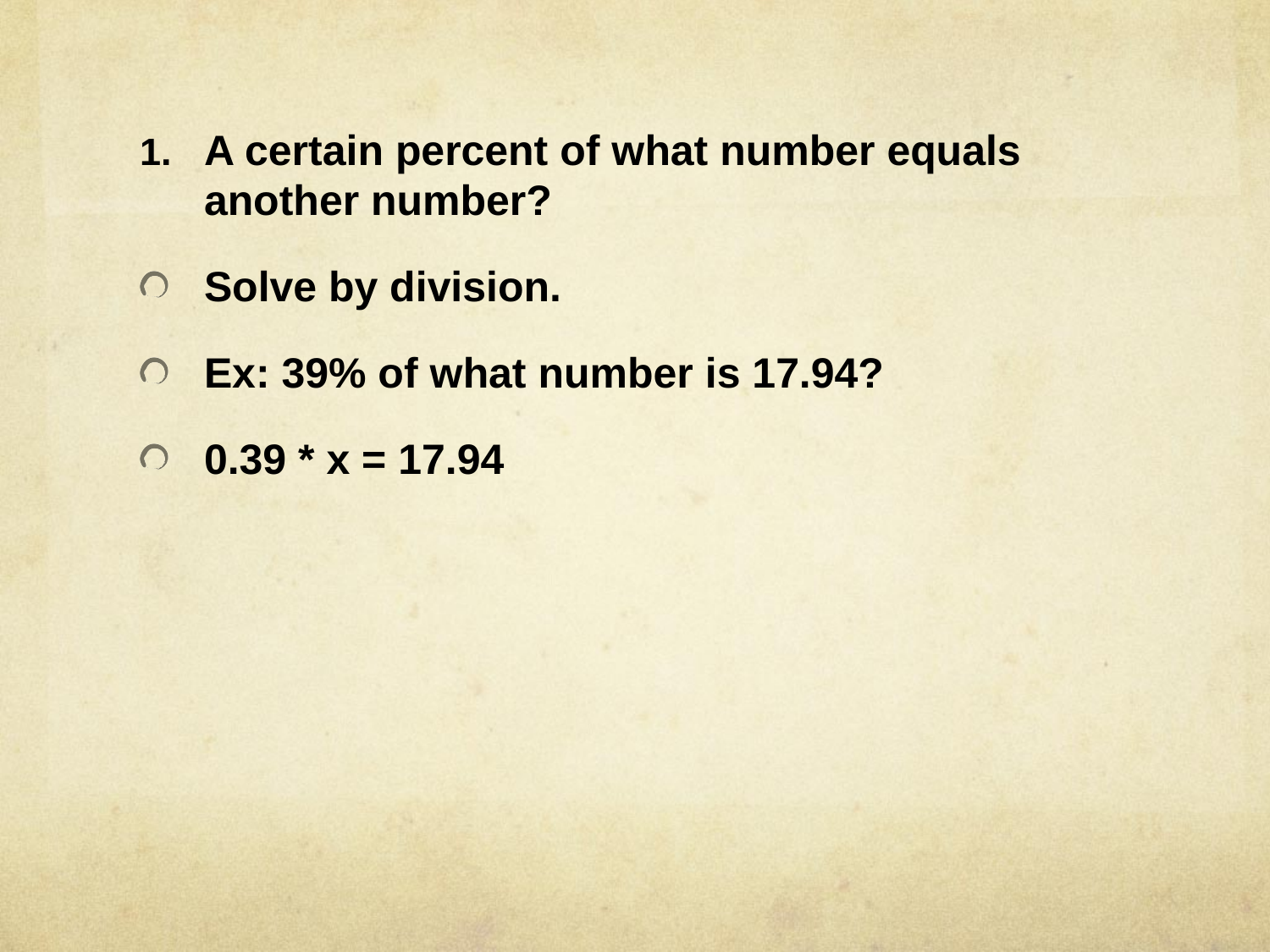

A certain percent of what number equals another number?
Solve by division.
Ex: 39% of what number is 17.94?
0.39 * x = 17.94